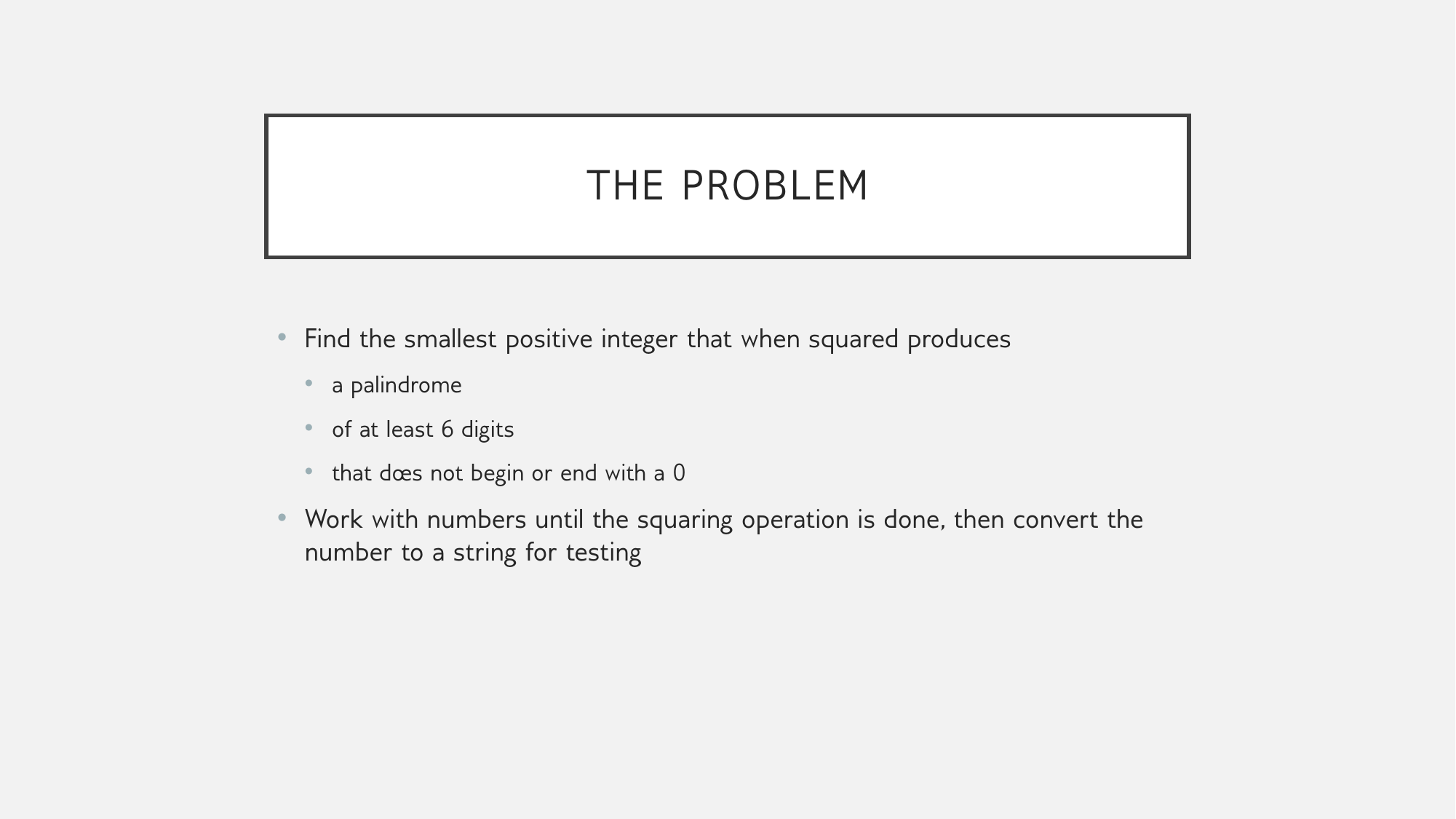

# The Problem
Find the smallest positive integer that when squared produces
a palindrome
of at least 6 digits
that does not begin or end with a 0
Work with numbers until the squaring operation is done, then convert the number to a string for testing